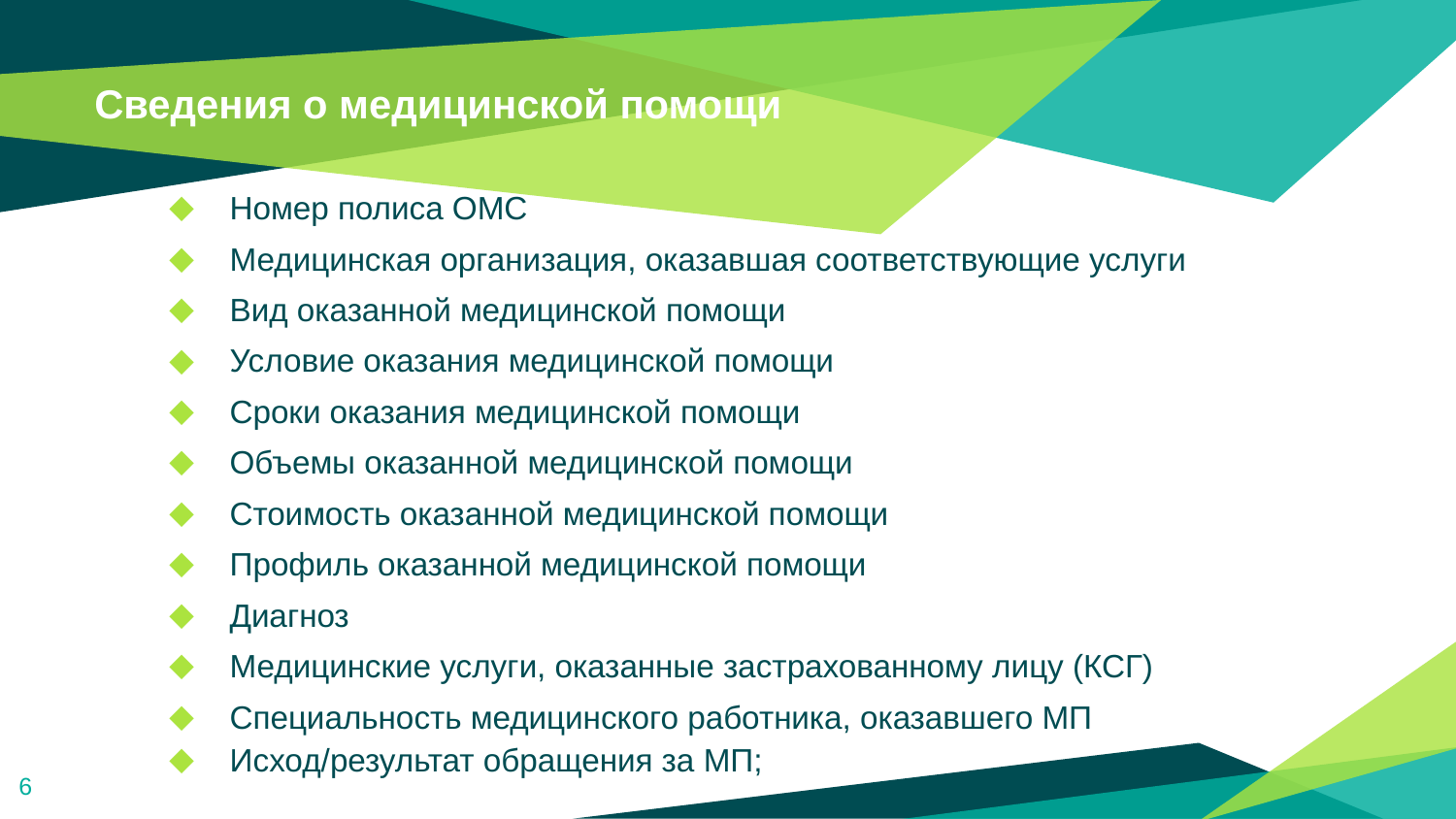

# Сведения о медицинской помощи
Номер полиса ОМС
Медицинская организация, оказавшая соответствующие услуги
Вид оказанной медицинской помощи
Условие оказания медицинской помощи
Сроки оказания медицинской помощи
Объемы оказанной медицинской помощи
Стоимость оказанной медицинской помощи
Профиль оказанной медицинской помощи
Диагноз
Медицинские услуги, оказанные застрахованному лицу (КСГ)
Специальность медицинского работника, оказавшего МП
Исход/результат обращения за МП;

6